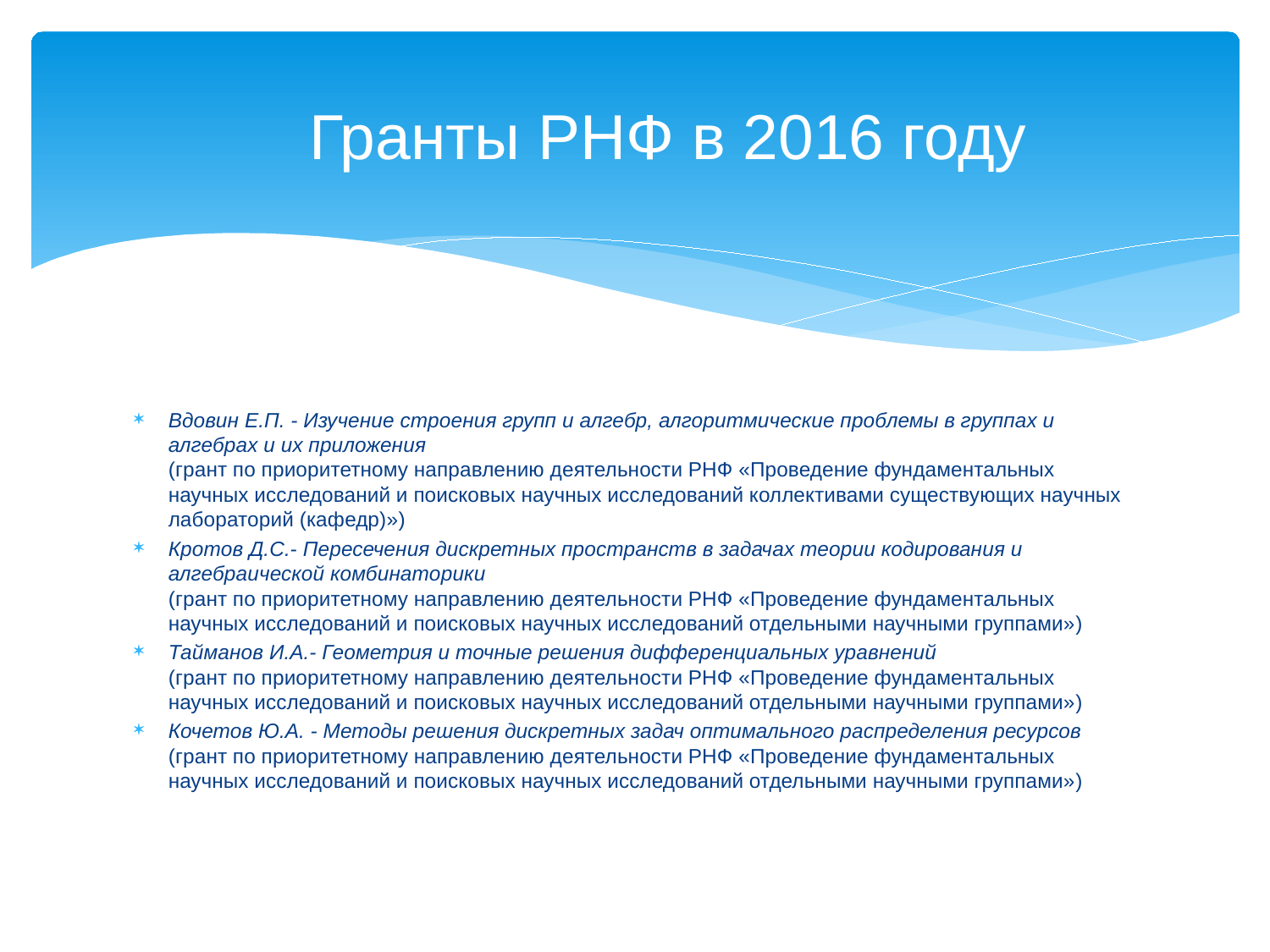

# Гранты РНФ в 2016 году

Вдовин Е.П. - Изучение строения групп и алгебр, алгоритмические проблемы в группах и алгебрах и их приложения
(грант по приоритетному направлению деятельности РНФ «Проведение фундаментальных научных исследований и поисковых научных исследований коллективами существующих научных лабораторий (кафедр)»)
Кротов Д.С.- Пересечения дискретных пространств в задачах теории кодирования и алгебраической комбинаторики
(грант по приоритетному направлению деятельности РНФ «Проведение фундаментальных научных исследований и поисковых научных исследований отдельными научными группами»)
Тайманов И.А.- Геометрия и точные решения дифференциальных уравнений
(грант по приоритетному направлению деятельности РНФ «Проведение фундаментальных научных исследований и поисковых научных исследований отдельными научными группами»)
Кочетов Ю.А. - Методы решения дискретных задач оптимального распределения ресурсов  (грант по приоритетному направлению деятельности РНФ «Проведение фундаментальных научных исследований и поисковых научных исследований отдельными научными группами»)